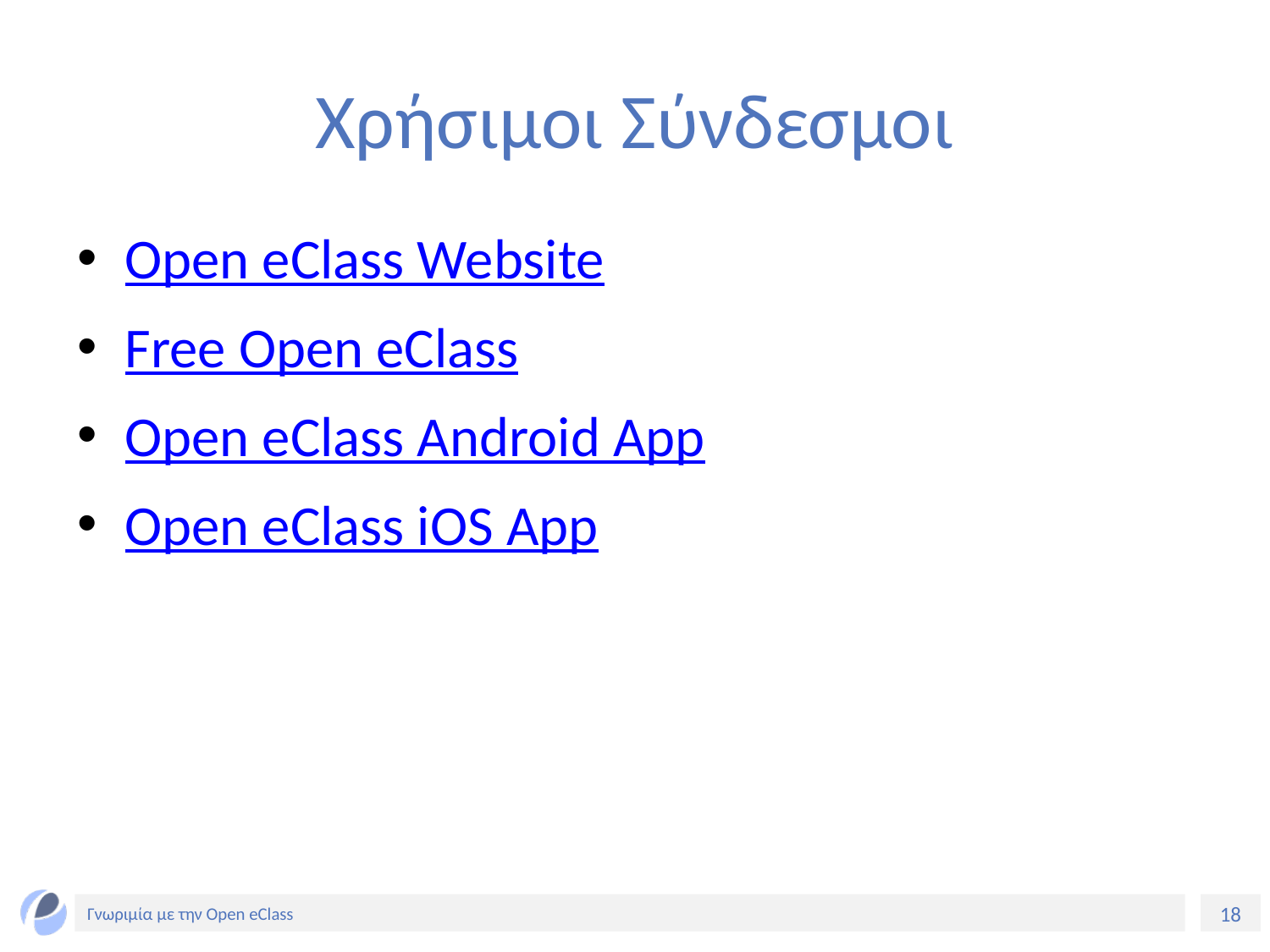

# Χρήσιμοι Σύνδεσμοι
Open eClass Website
Free Open eClass
Open eClass Android App
Open eClass iOS App